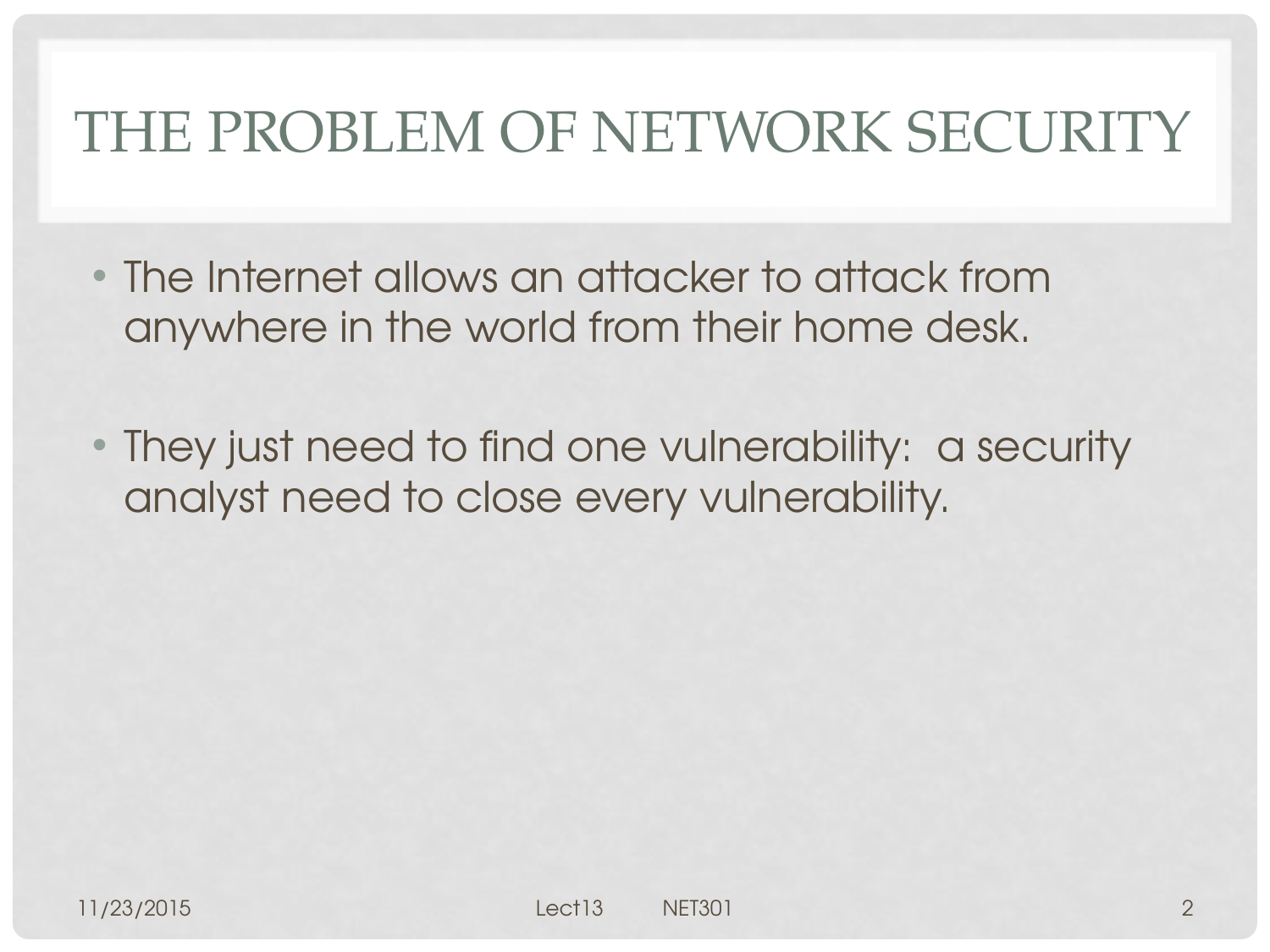

# The Problem of Network Security
The Internet allows an attacker to attack from anywhere in the world from their home desk.

They just need to find one vulnerability:  a security analyst need to close every vulnerability.

11/23/2015
Lect13          NET301
2